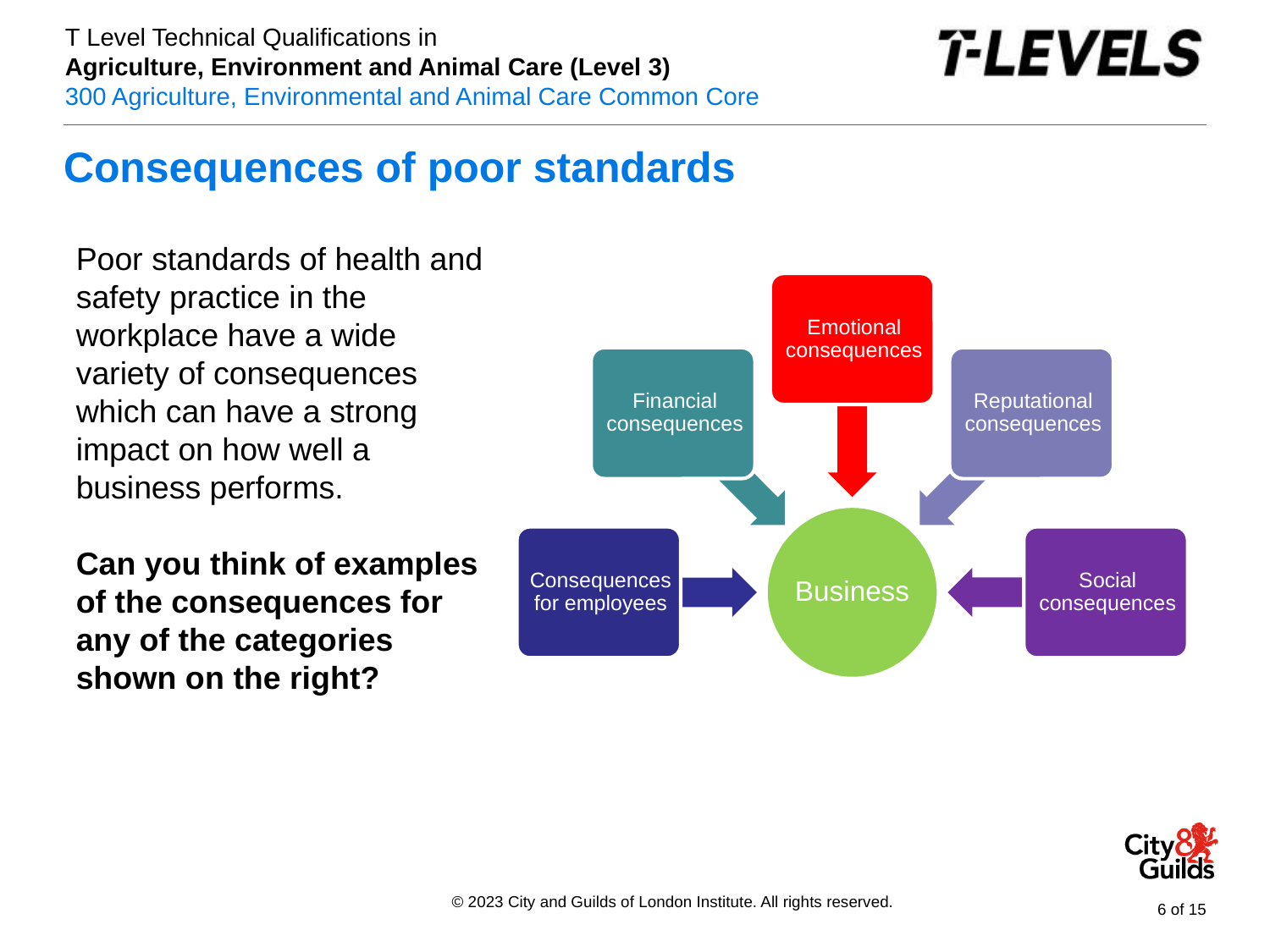

# Consequences of poor standards
Poor standards of health and safety practice in the workplace have a wide variety of consequences which can have a strong impact on how well a business performs.

Can you think of examples of the consequences for any of the categories shown on the right?

Business
Consequences for employees
Financial consequences
Emotional consequences
Reputational consequences
Social consequences